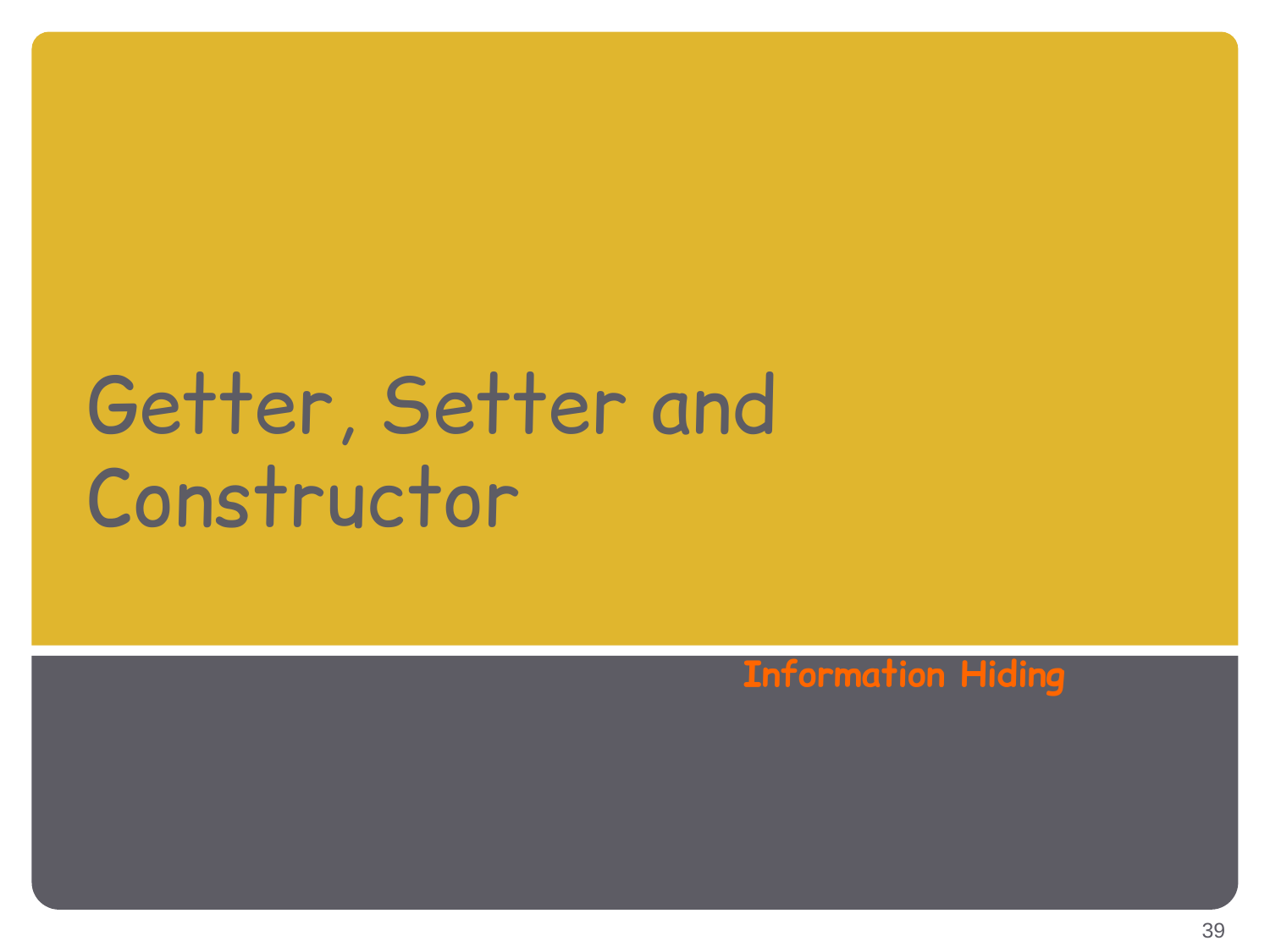

Getter, Setter and Constructor

Information Hiding
39